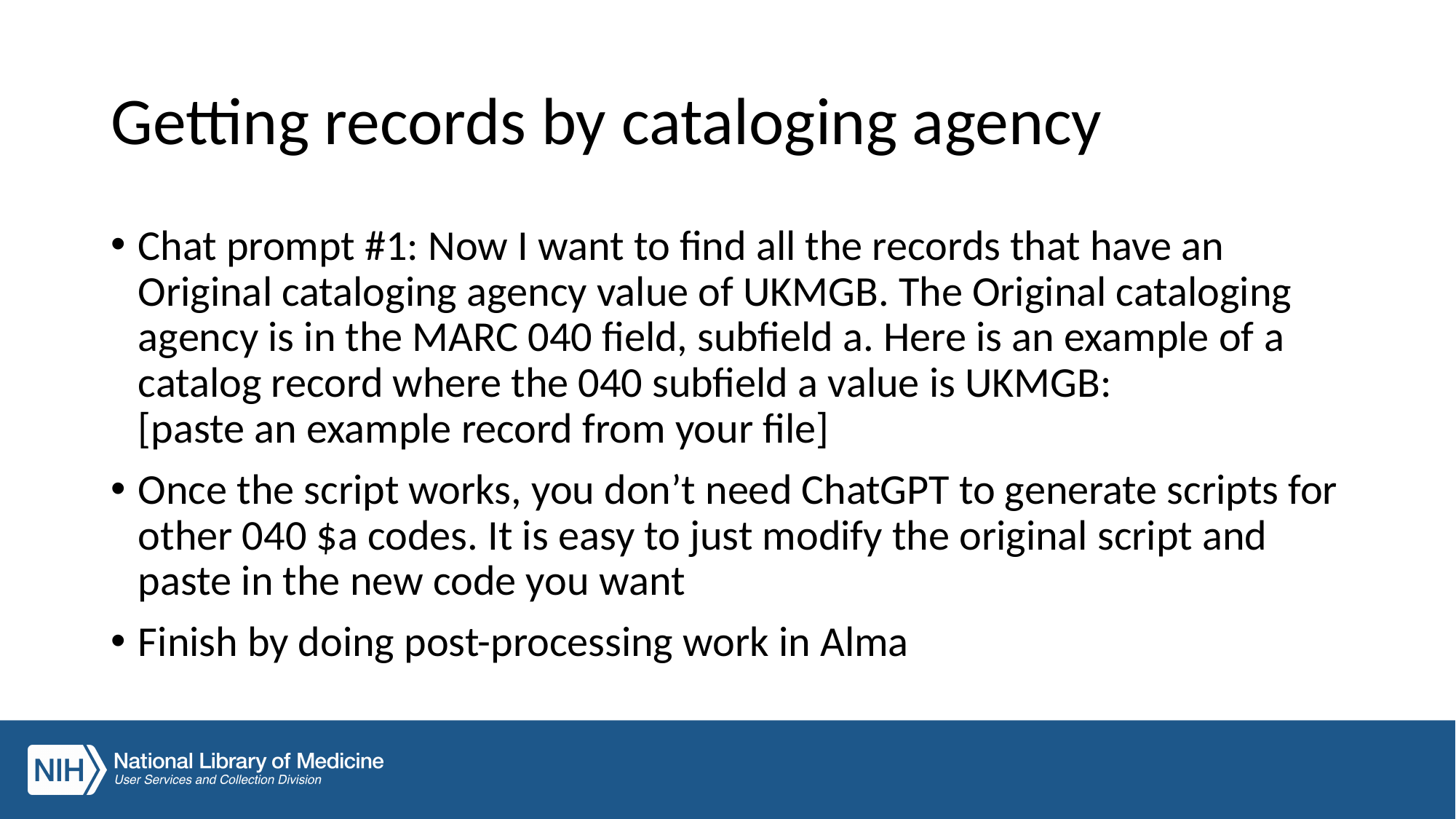

# Getting records by cataloging agency
Chat prompt #1: Now I want to find all the records that have an Original cataloging agency value of UKMGB. The Original cataloging agency is in the MARC 040 field, subfield a. Here is an example of a catalog record where the 040 subfield a value is UKMGB:
[paste an example record from your file]
Once the script works, you don’t need ChatGPT to generate scripts for other 040 $a codes. It is easy to just modify the original script and paste in the new code you want
Finish by doing post-processing work in Alma